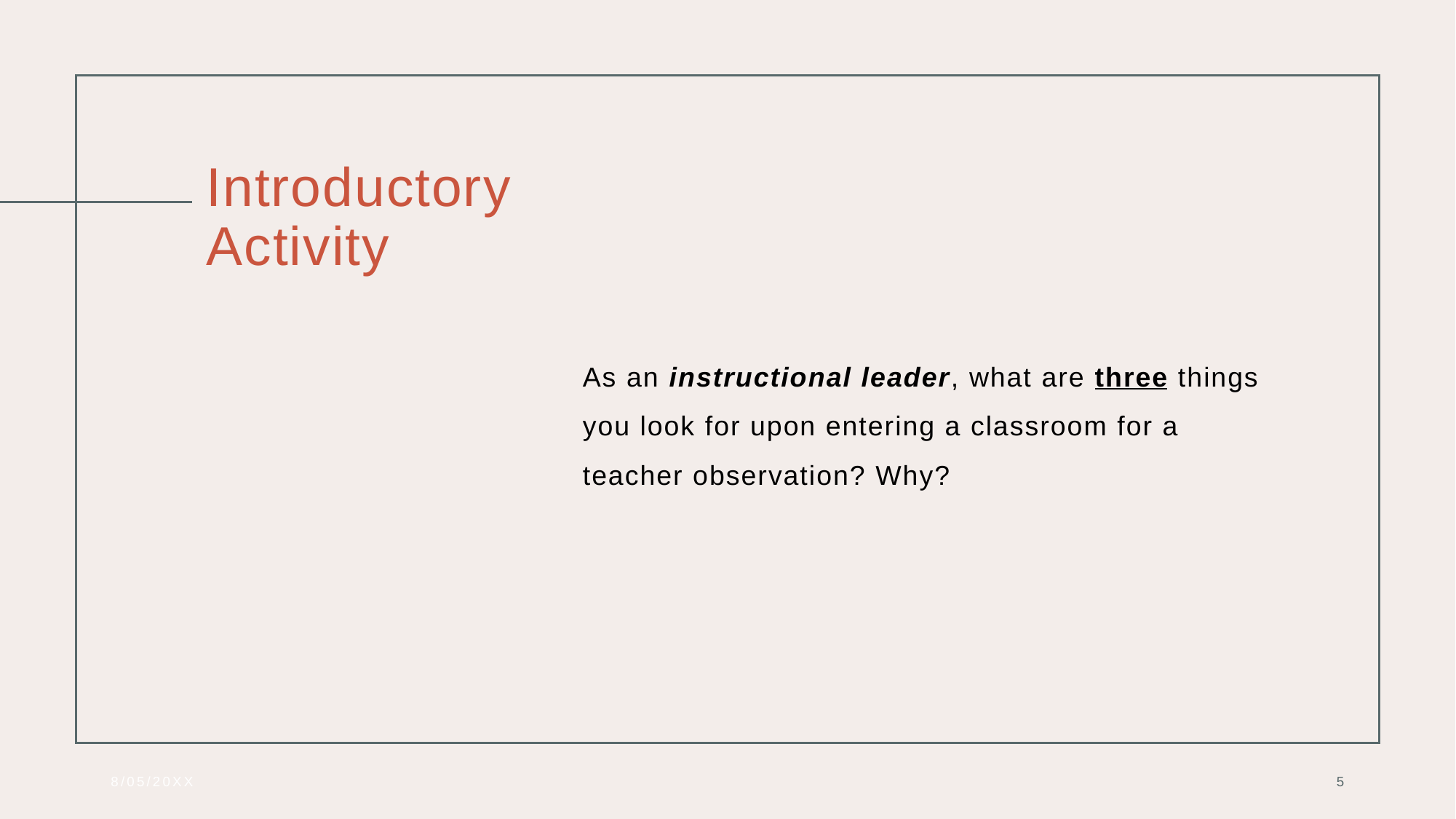

As an instructional leader, what are three things you look for upon entering a classroom for a teacher observation? Why?
# Introductory Activity
8/05/20XX
5